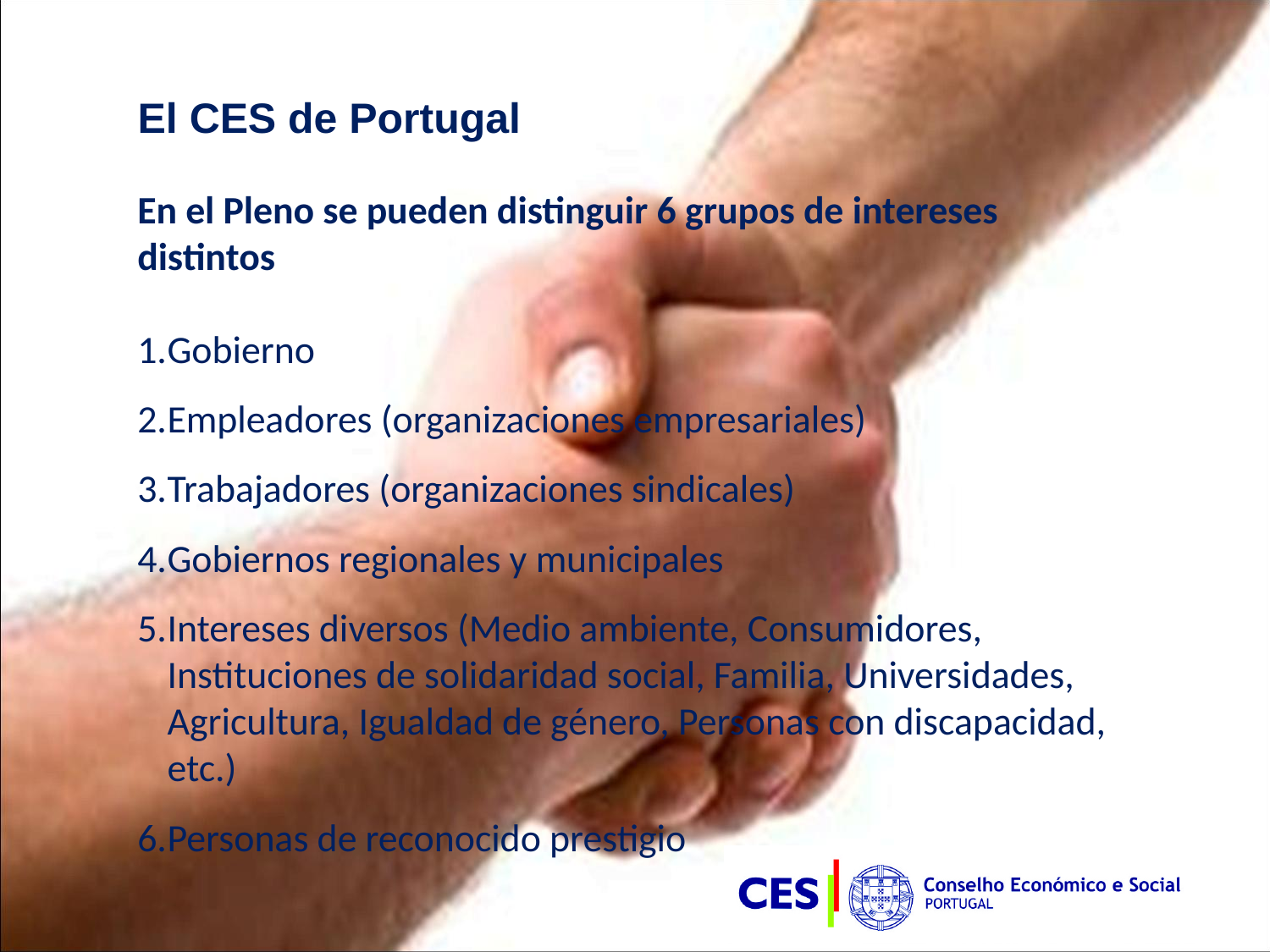

El CES de Portugal
En el Pleno se pueden distinguir 6 grupos de intereses distintos

Gobierno

Empleadores (organizaciones empresariales)

Trabajadores (organizaciones sindicales)

Gobiernos regionales y municipales

Intereses diversos (Medio ambiente, Consumidores, Instituciones de solidaridad social, Familia, Universidades, Agricultura, Igualdad de género, Personas con discapacidad, etc.)

Personas de reconocido prestigio